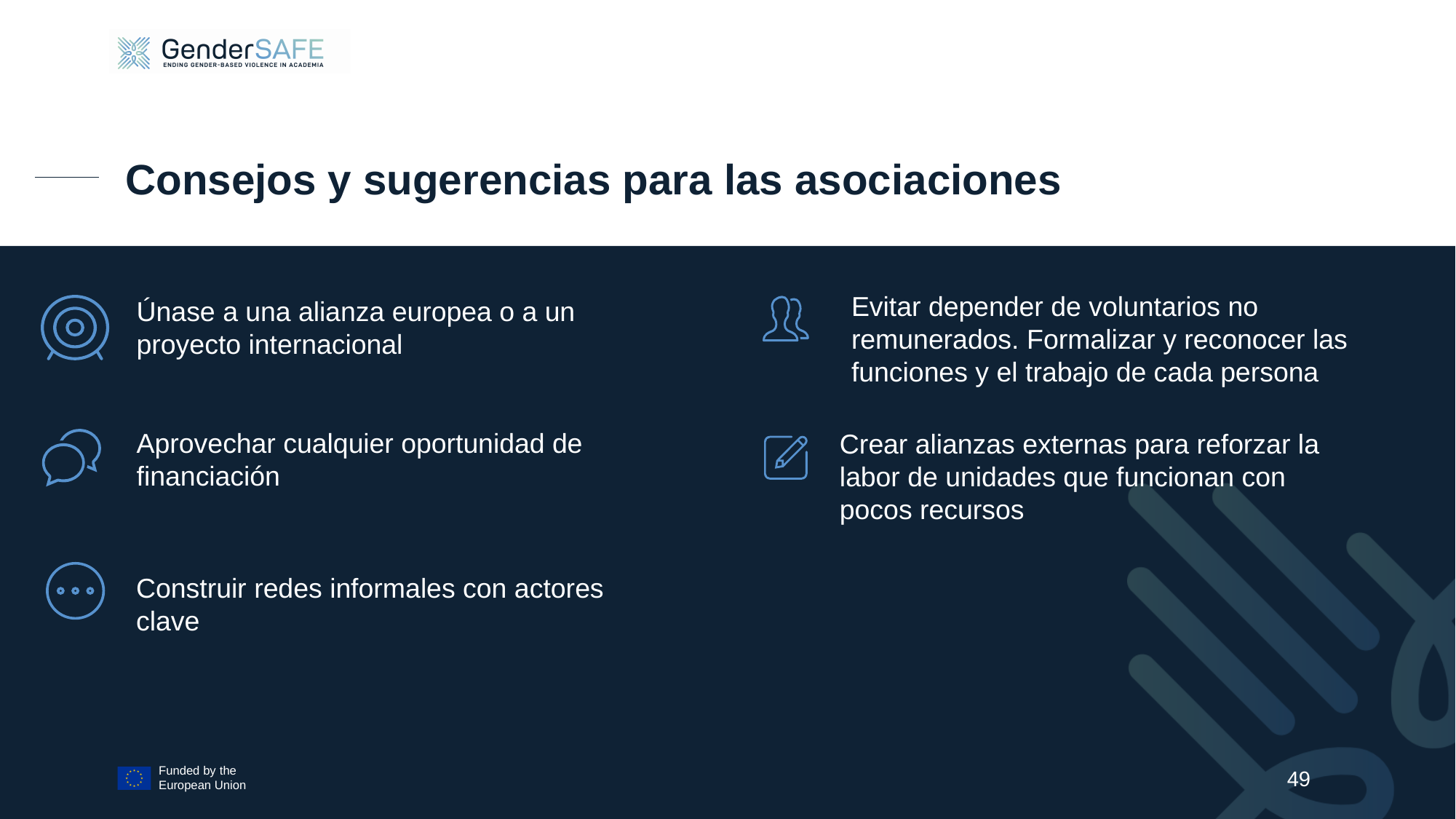

# Consejos y sugerencias para las asociaciones
Evitar depender de voluntarios no remunerados. Formalizar y reconocer las funciones y el trabajo de cada persona
Únase a una alianza europea o a un proyecto internacional

Aprovechar cualquier oportunidad de financiación
Crear alianzas externas para reforzar la labor de unidades que funcionan con pocos recursos

Construir redes informales con actores clave